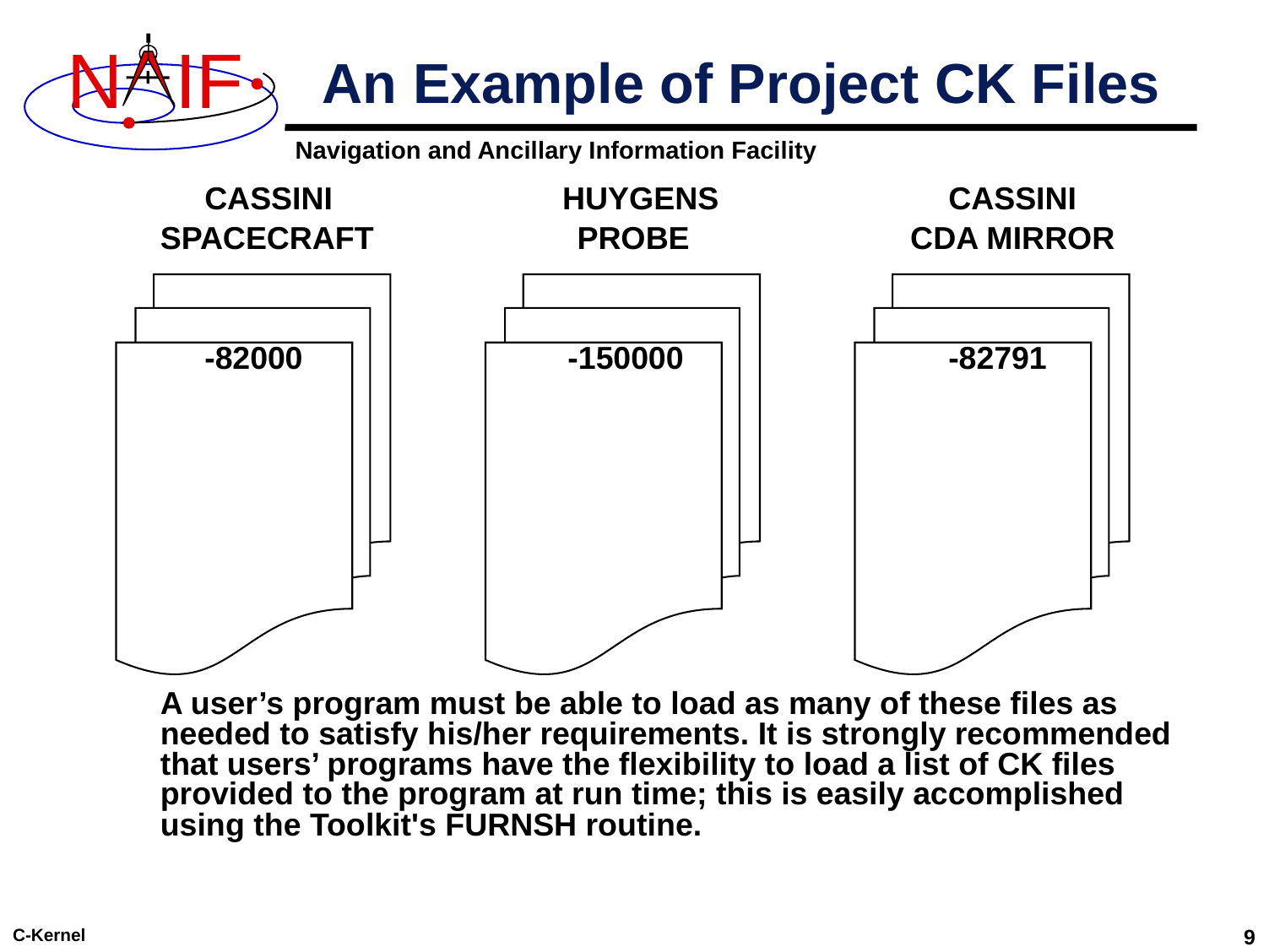

# An Example of Project CK Files
     CASSINI                          HUYGENS                          CASSINI
SPACECRAFT                       PROBE                         CDA MIRROR

     -82000                              -150000                              -82791

A user’s program must be able to load as many of these files as needed to satisfy his/her requirements. It is strongly recommended that users’ programs have the flexibility to load a list of CK files provided to the program at run time; this is easily accomplished using the Toolkit's FURNSH routine.

C-Kernel
9